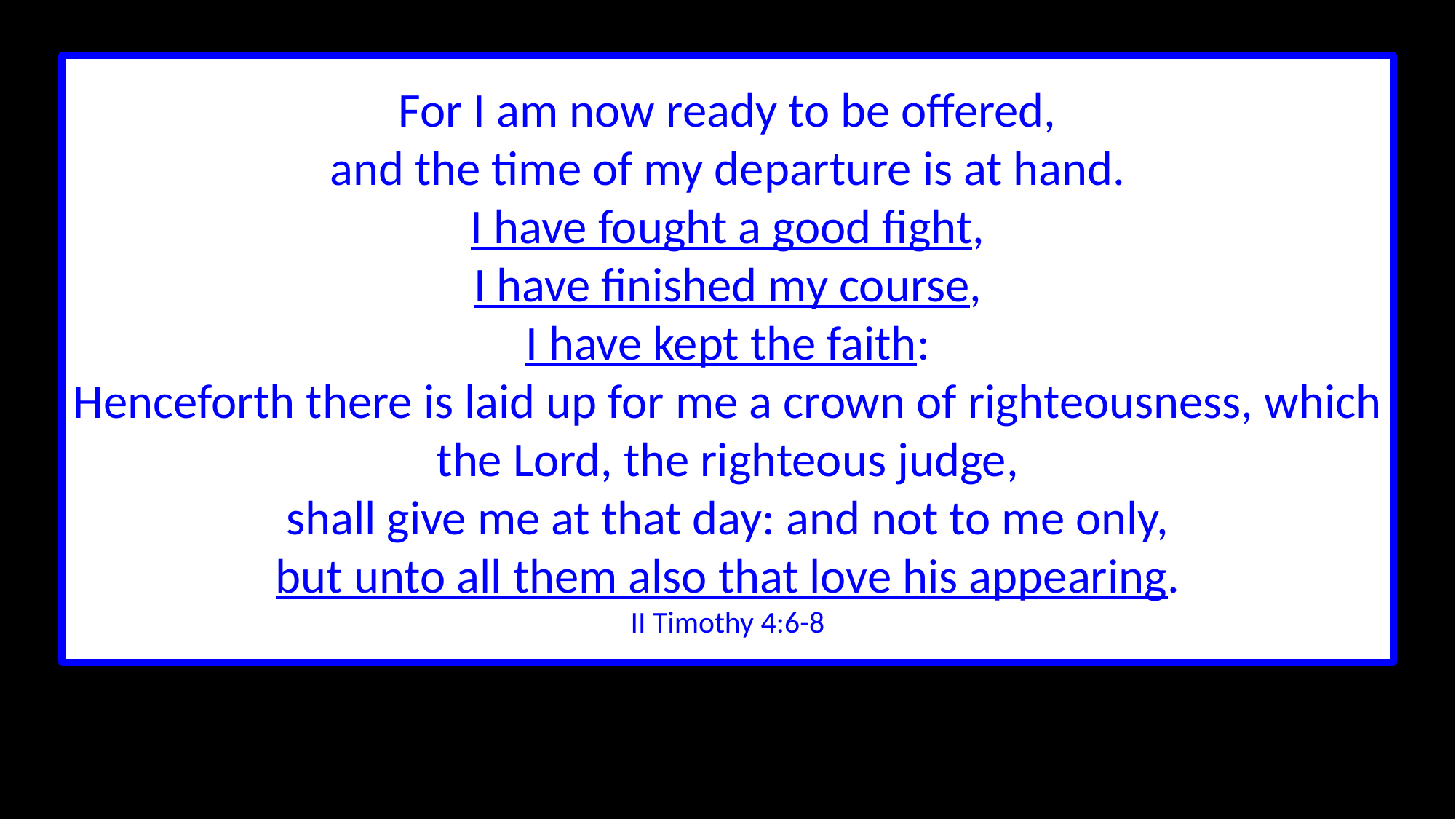

For I am now ready to be offered,
and the time of my departure is at hand.
I have fought a good fight,
I have finished my course,
I have kept the faith:
Henceforth there is laid up for me a crown of righteousness, which the Lord, the righteous judge,
shall give me at that day: and not to me only,
but unto all them also that love his appearing.
II Timothy 4:6-8